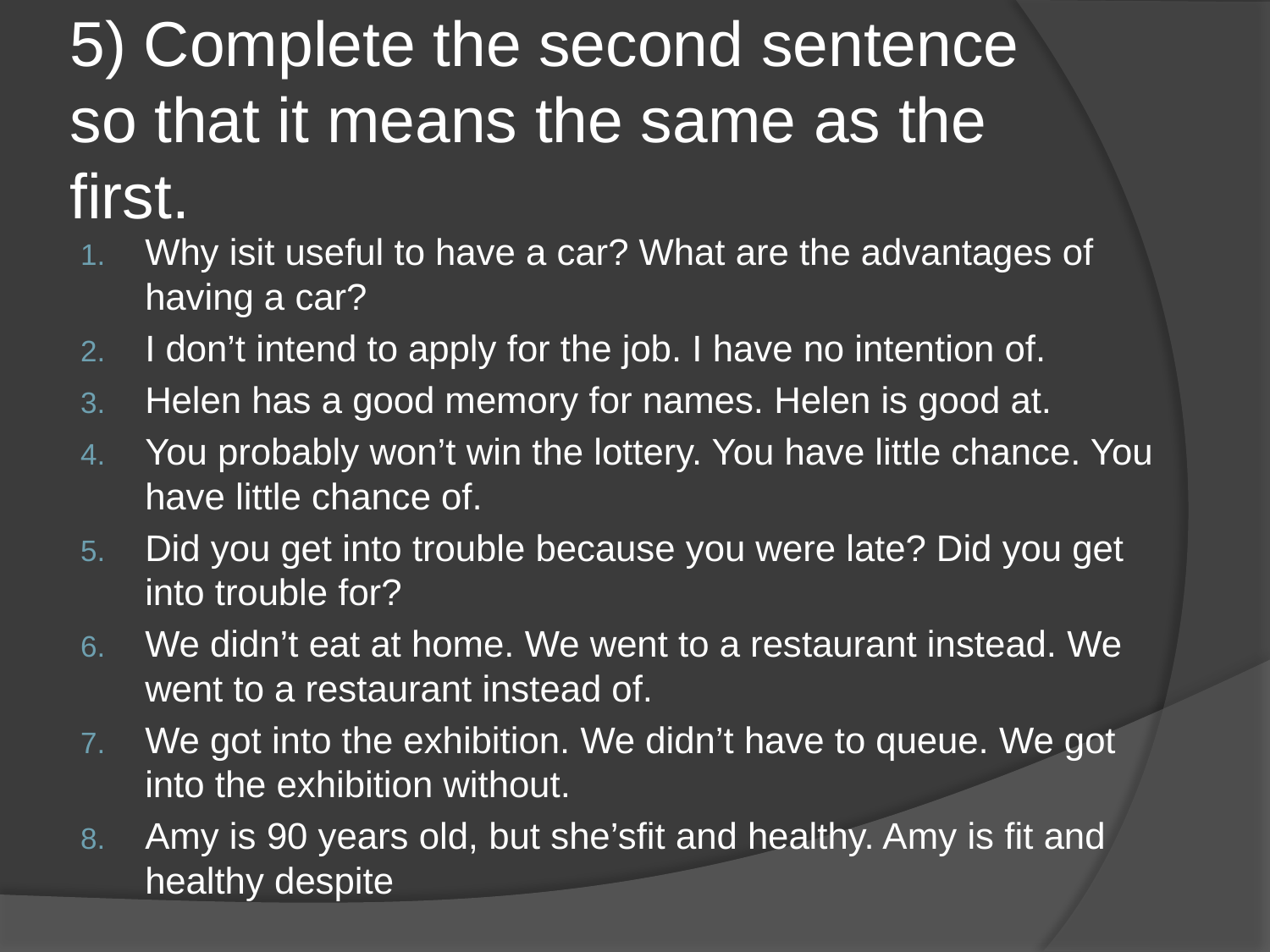

# 5) Complete the second sentence so that it means the same as the first.
Why isit useful to have a car? What are the advantages of having a car?
I don’t intend to apply for the job. I have no intention of.
Helen has a good memory for names. Helen is good at.
You probably won’t win the lottery. You have little chance. You have little chance of.
Did you get into trouble because you were late? Did you get into trouble for?
We didn’t eat at home. We went to a restaurant instead. We went to a restaurant instead of.
We got into the exhibition. We didn’t have to queue. We got into the exhibition without.
Amy is 90 years old, but she’sfit and healthy. Amy is fit and healthy despite